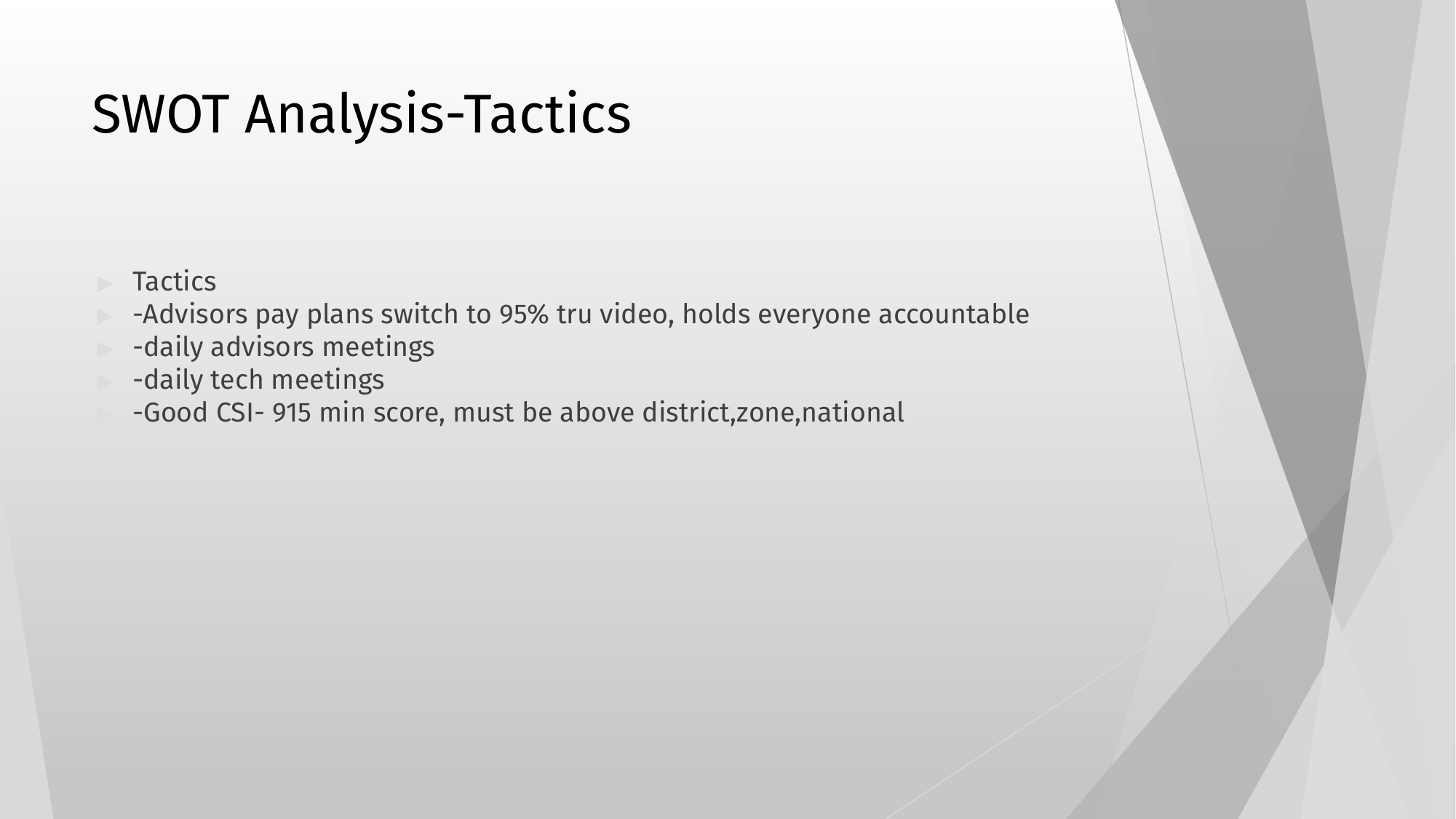

# SWOT Analysis-Tactics
Tactics
-Advisors pay plans switch to 95% tru video, holds everyone accountable
-daily advisors meetings
-daily tech meetings
-Good CSI- 915 min score, must be above district,zone,national